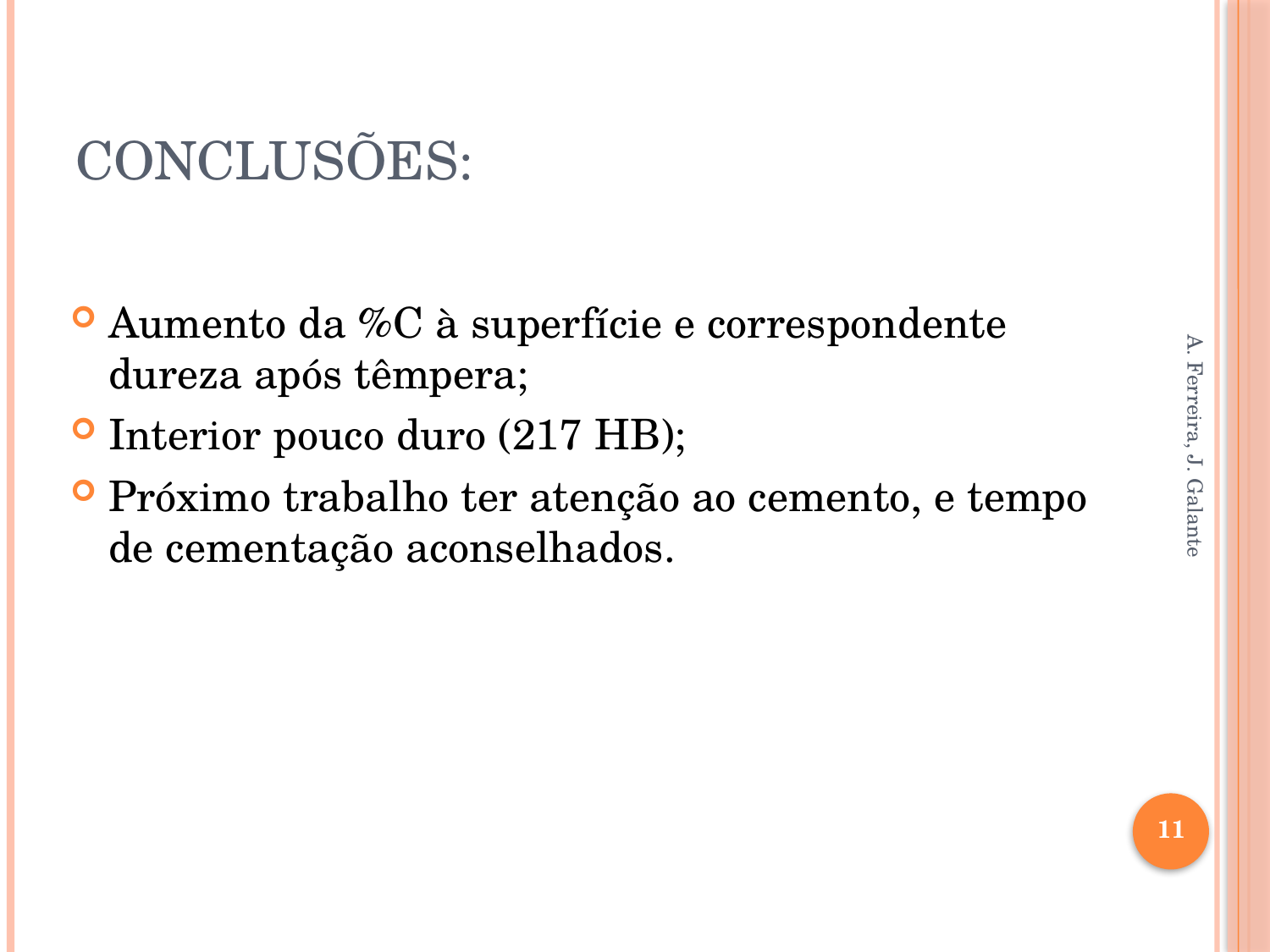

# Conclusões:
Aumento da %C à superfície e correspondente dureza após têmpera;
Interior pouco duro (217 HB);
Próximo trabalho ter atenção ao cemento, e tempo de cementação aconselhados.

A. Ferreira, J. Galante
11